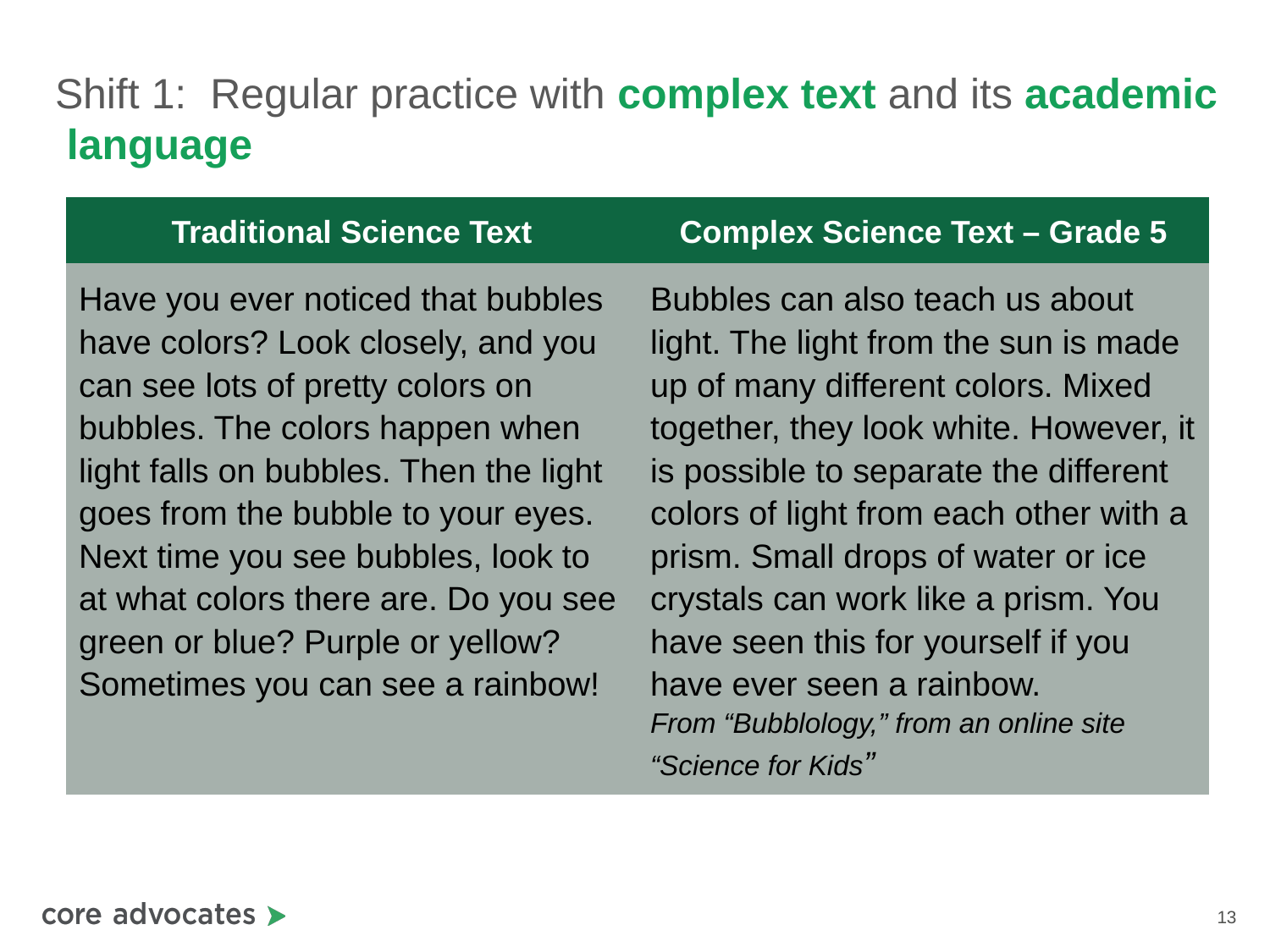

# Shift 1:  Regular practice with complex text and its academic  language
| Traditional Science Text | Complex Science Text – Grade 5 |
| --- | --- |
| Have you ever noticed that bubbles have colors? Look closely, and you can see lots of pretty colors on bubbles. The colors happen when light falls on bubbles. Then the light goes from the bubble to your eyes. Next time you see bubbles, look to at what colors there are. Do you see green or blue? Purple or yellow? Sometimes you can see a rainbow! | Bubbles can also teach us about light. The light from the sun is made up of many different colors. Mixed together, they look white. However, it is possible to separate the different colors of light from each other with a prism. Small drops of water or ice crystals can work like a prism. You have seen this for yourself if you have ever seen a rainbow. From “Bubblology,” from an online site “Science for Kids” |